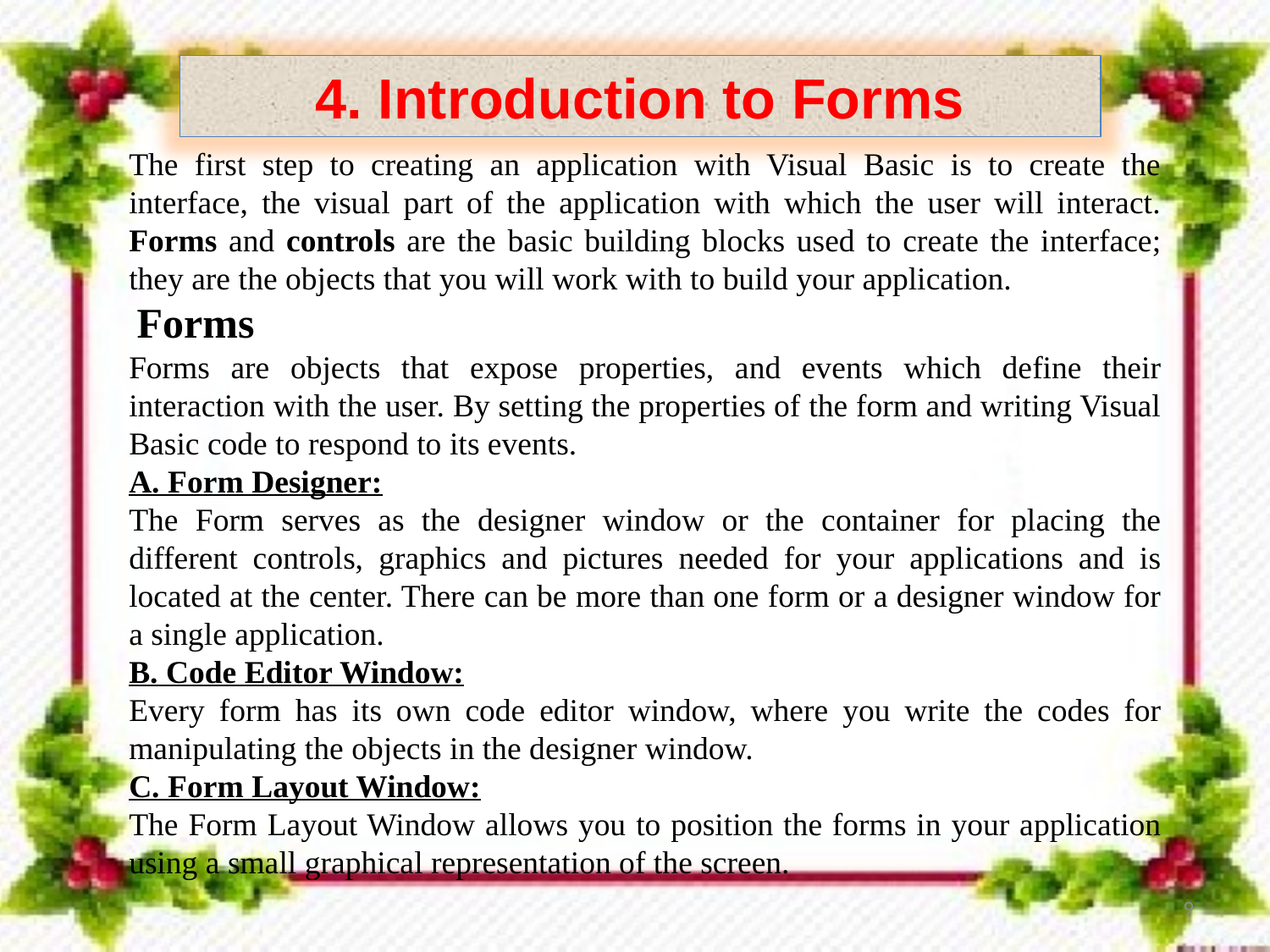

4. Introduction to Forms
The first step to creating an application with Visual Basic is to create the interface, the visual part of the application with which the user will interact. Forms and controls are the basic building blocks used to create the interface; they are the objects that you will work with to build your application.
 Forms
Forms are objects that expose properties, and events which define their interaction with the user. By setting the properties of the form and writing Visual Basic code to respond to its events.
A. Form Designer:
The Form serves as the designer window or the container for placing the different controls, graphics and pictures needed for your applications and is located at the center. There can be more than one form or a designer window for a single application.
B. Code Editor Window:
Every form has its own code editor window, where you write the codes for manipulating the objects in the designer window.
C. Form Layout Window:
The Form Layout Window allows you to position the forms in your application using a small graphical representation of the screen.
9